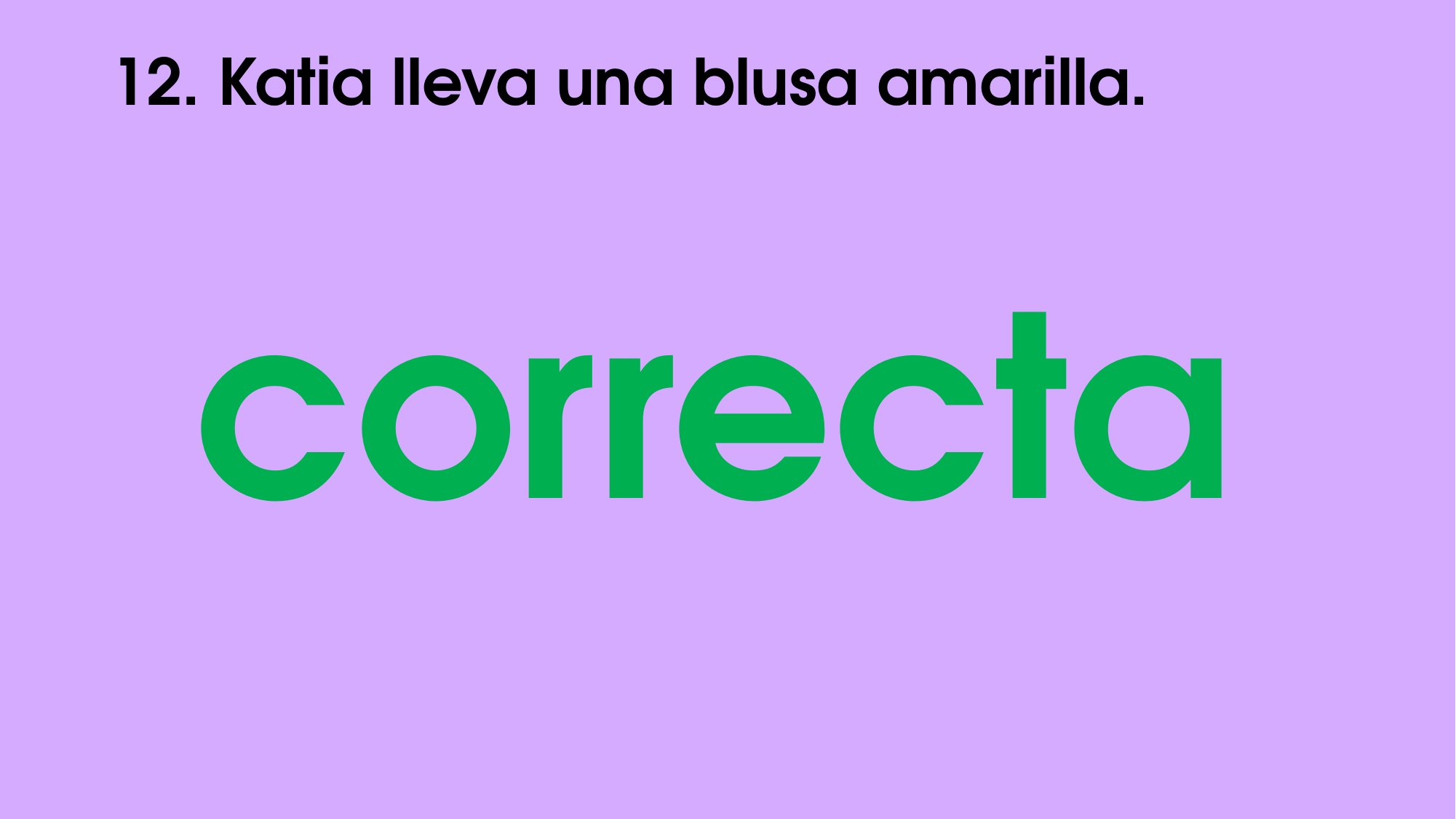

# 12. Katia lleva una blusa amarilla.
correcta